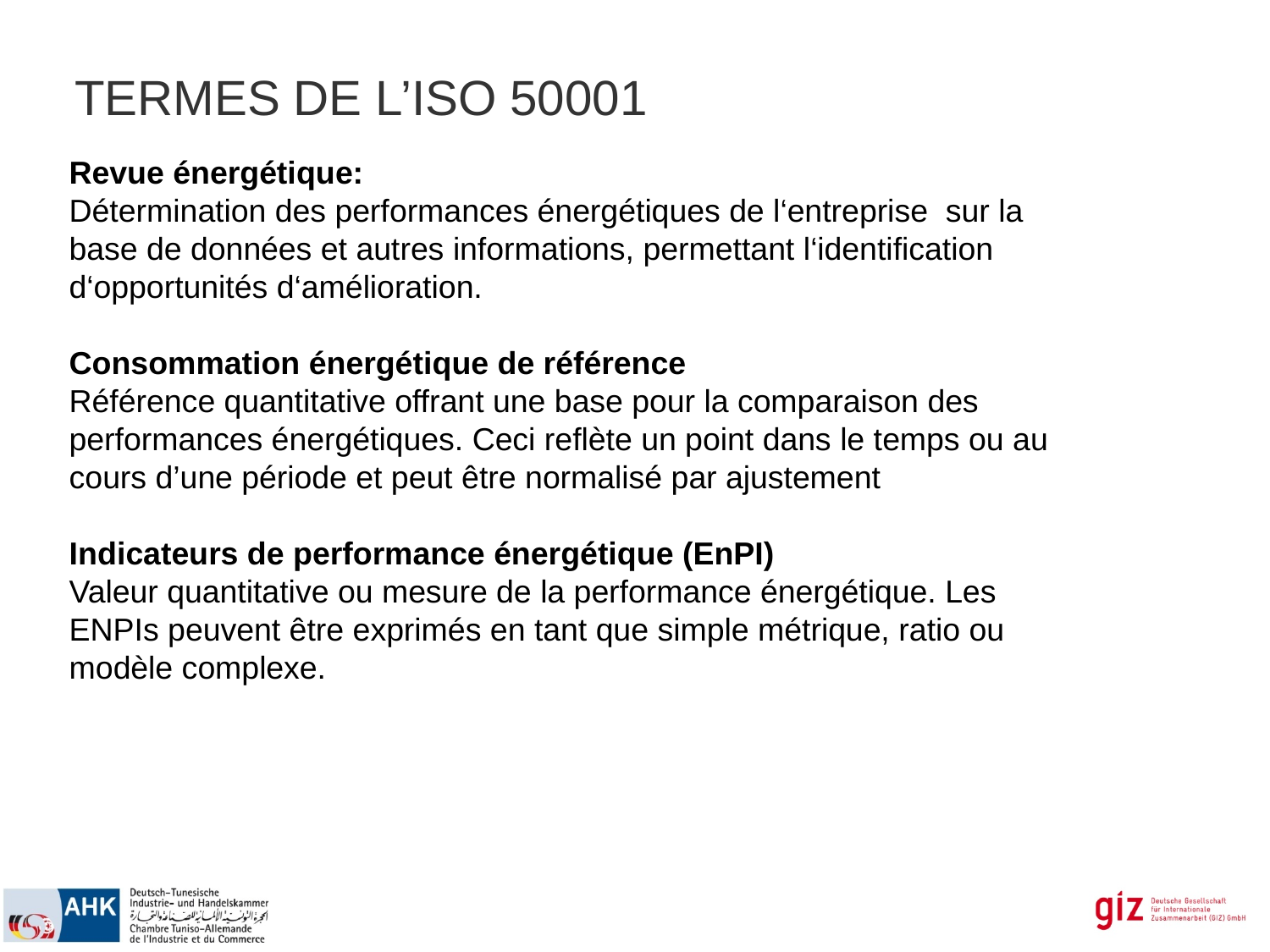

TERMES DE L’ISO 50001
Revue énergétique:
Détermination des performances énergétiques de l‘entreprise  sur la base de données et autres informations, permettant l‘identification d‘opportunités d‘amélioration.

Consommation énergétique de référence
Référence quantitative offrant une base pour la comparaison des performances énergétiques. Ceci reflète un point dans le temps ou au cours d’une période et peut être normalisé par ajustement

Indicateurs de performance énergétique (EnPI)
Valeur quantitative ou mesure de la performance énergétique. Les ENPIs peuvent être exprimés en tant que simple métrique, ratio ou modèle complexe.